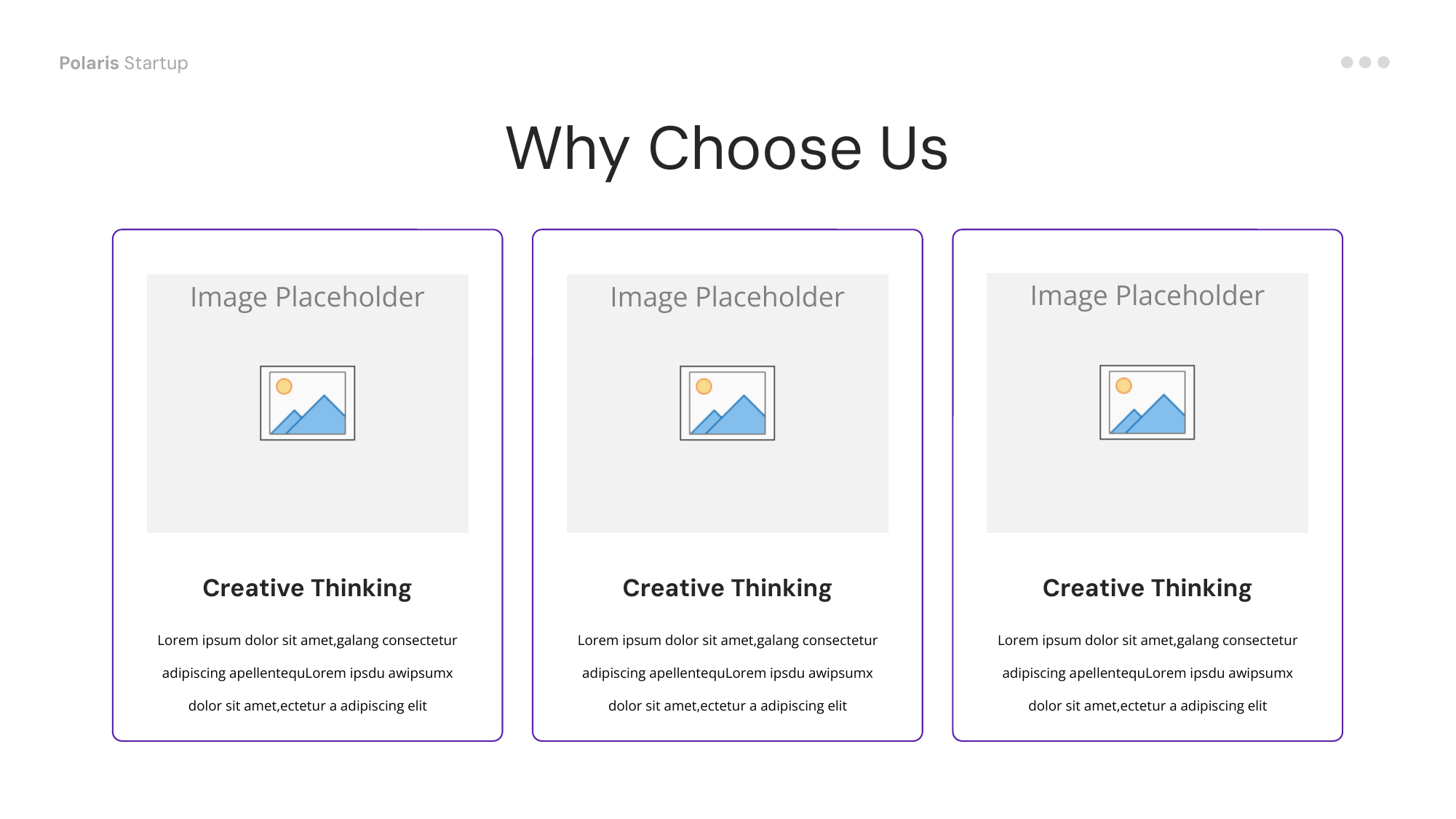

Polaris Startup

Why Choose Us

Creative Thinking
Creative Thinking
Creative Thinking
Lorem ipsum dolor sit amet,galang consectetur adipiscing apellentequLorem ipsdu awipsumx dolor sit amet,ectetur a adipiscing elit
Lorem ipsum dolor sit amet,galang consectetur adipiscing apellentequLorem ipsdu awipsumx dolor sit amet,ectetur a adipiscing elit
Lorem ipsum dolor sit amet,galang consectetur adipiscing apellentequLorem ipsdu awipsumx dolor sit amet,ectetur a adipiscing elit